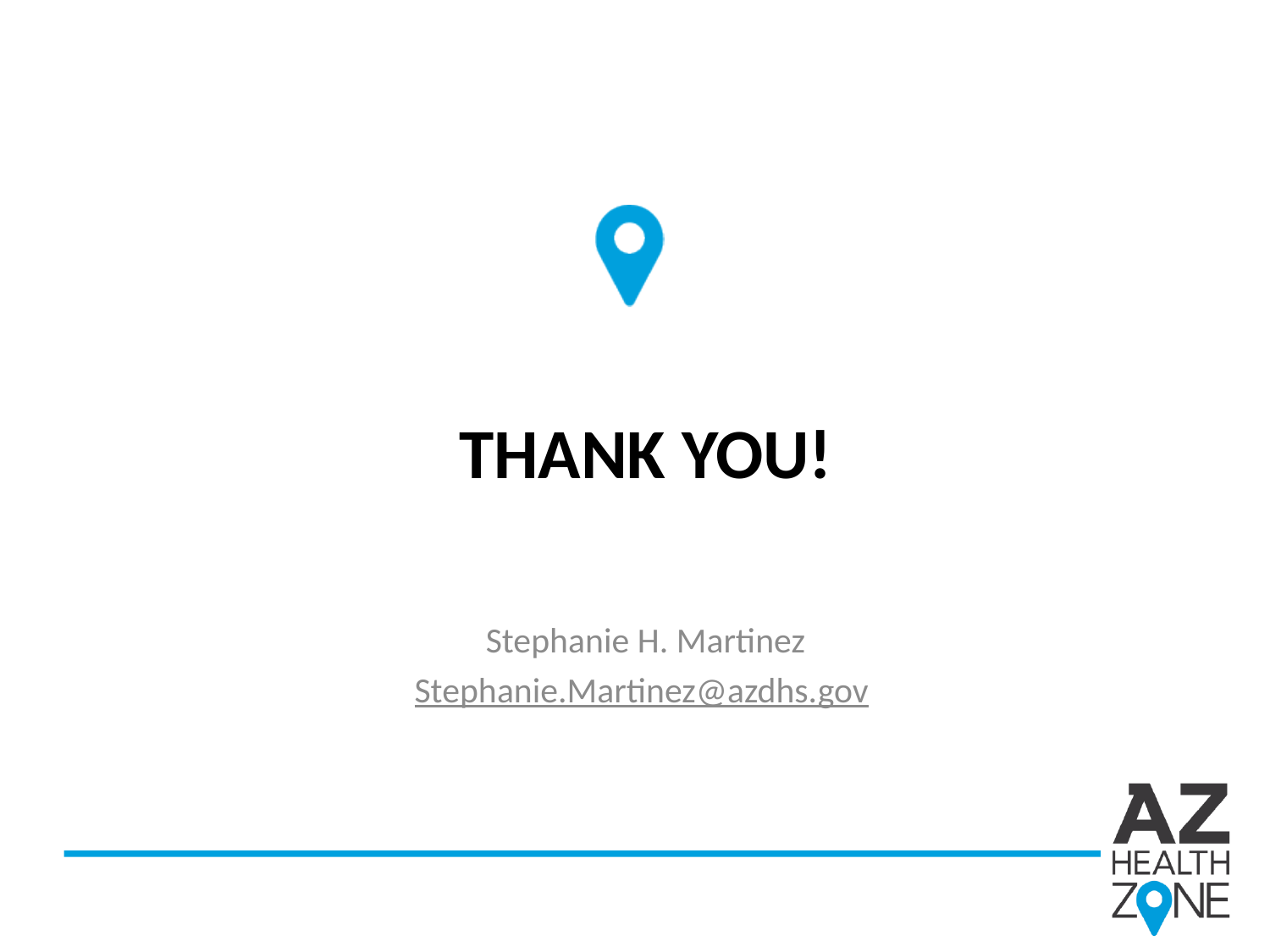

# Thank yoU!
Stephanie H. Martinez
Stephanie.Martinez@azdhs.gov